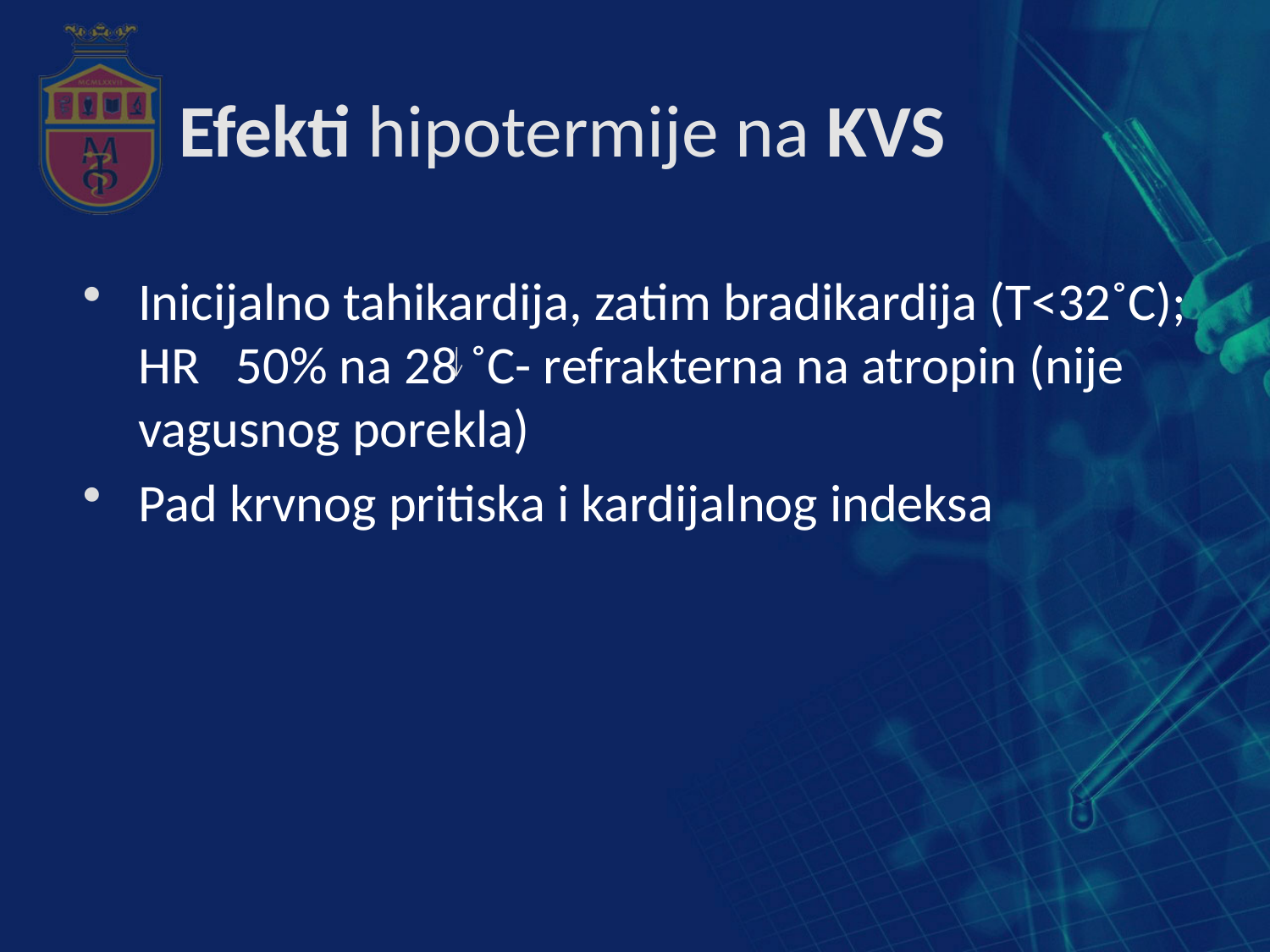

# Efekti hipotermije na KVS
Inicijalno tahikardija, zatim bradikardija (T<32˚C); HR   50% na 28 ˚C- refrakterna na atropin (nije vagusnog porekla)
Pad krvnog pritiska i kardijalnog indeksa